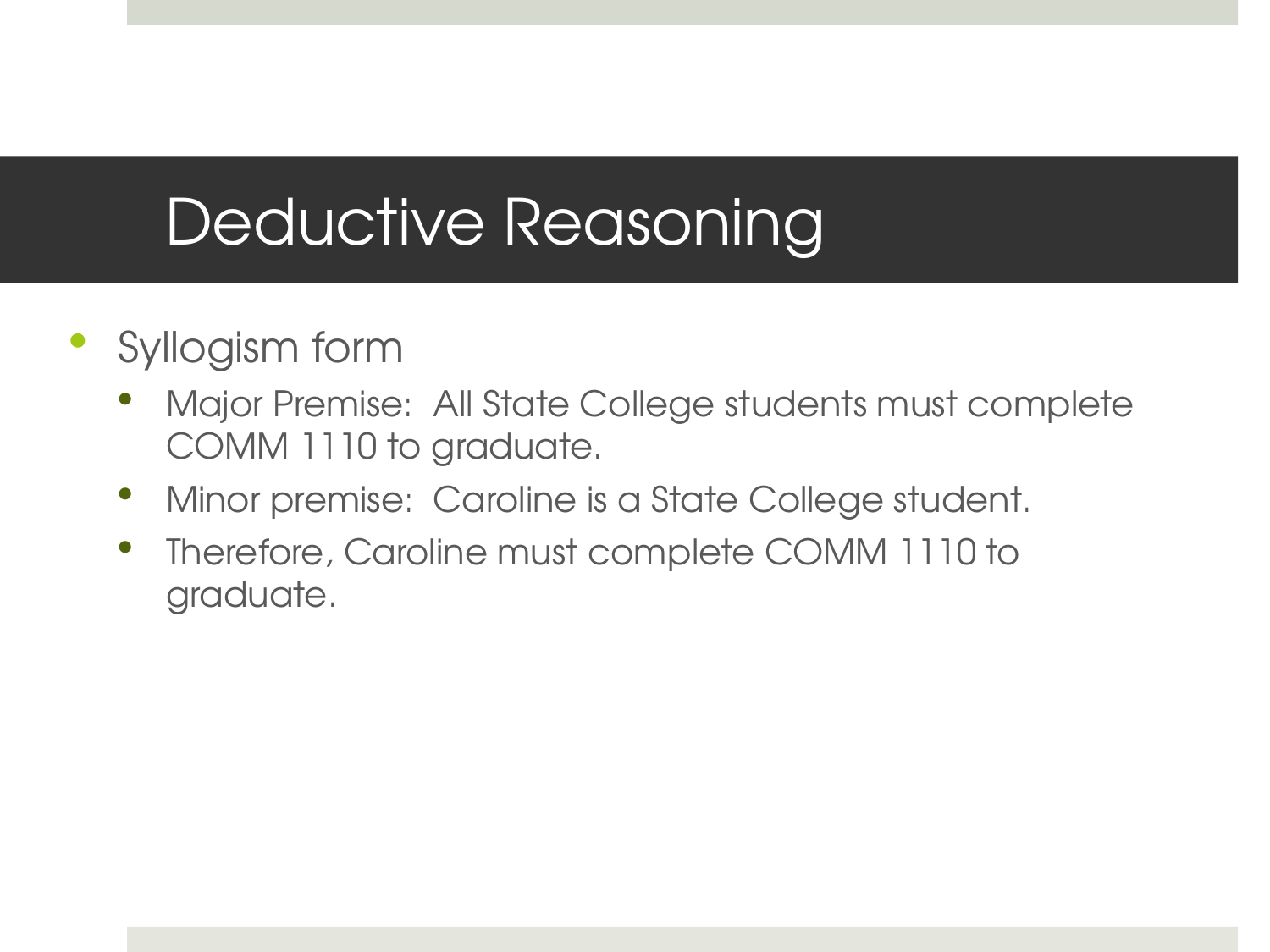

# Deductive Reasoning
Syllogism form
Major Premise:  All State College students must complete COMM 1110 to graduate.
Minor premise:  Caroline is a State College student.
Therefore, Caroline must complete COMM 1110 to graduate.